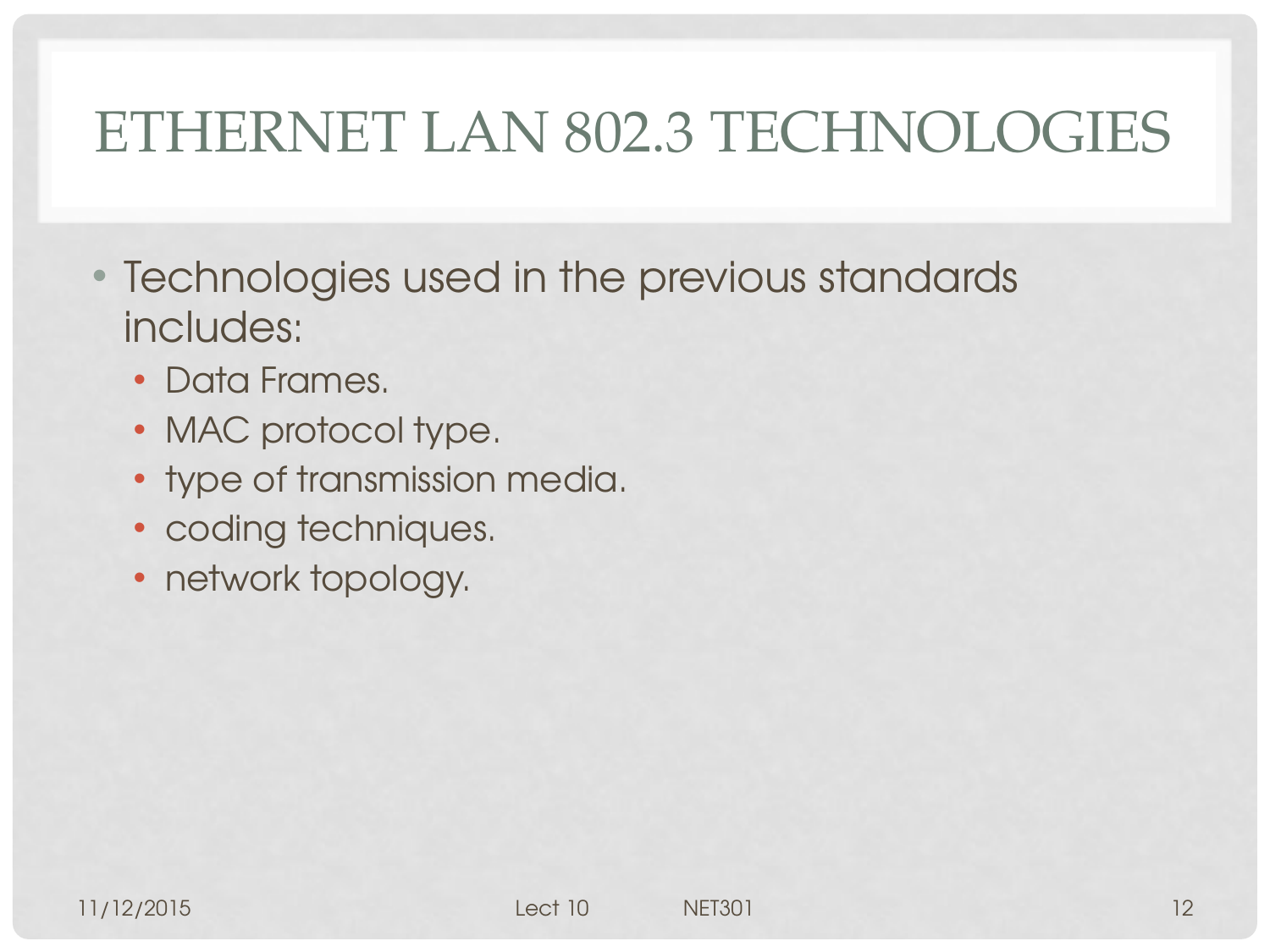

# Ethernet LAN 802.3 technologies
Technologies used in the previous standards includes:
Data Frames.
MAC protocol type.
type of transmission media.
coding techniques.
network topology.
11/12/2015
Lect 10                NET301
12